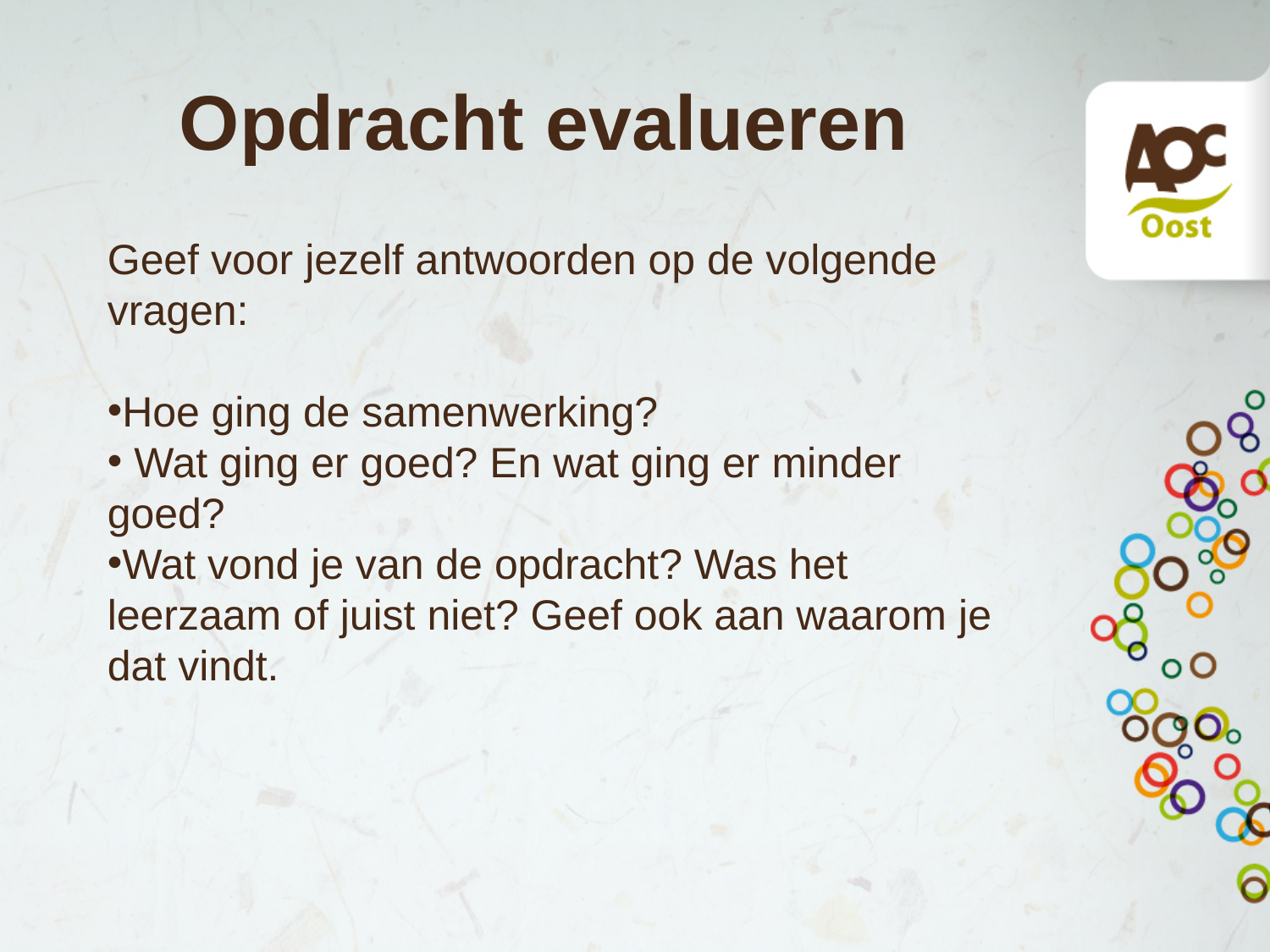

# Opdracht evalueren
Geef voor jezelf antwoorden op de volgende vragen:

Hoe ging de samenwerking?
 Wat ging er goed? En wat ging er minder       goed?
Wat vond je van de opdracht? Was het leerzaam of juist niet? Geef ook aan waarom je dat vindt.